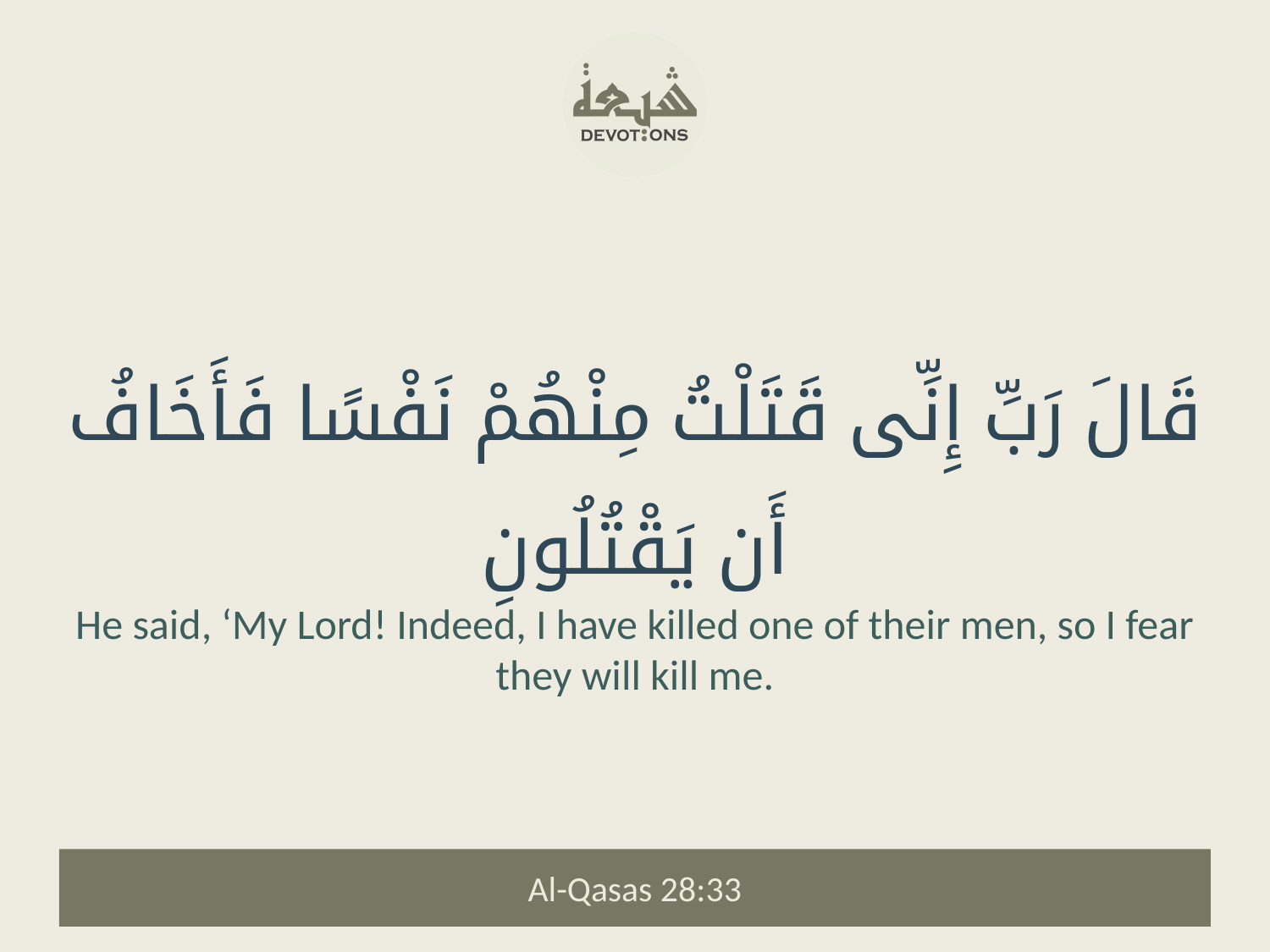

قَالَ رَبِّ إِنِّى قَتَلْتُ مِنْهُمْ نَفْسًا فَأَخَافُ أَن يَقْتُلُونِ
He said, ‘My Lord! Indeed, I have killed one of their men, so I fear they will kill me.
Al-Qasas 28:33